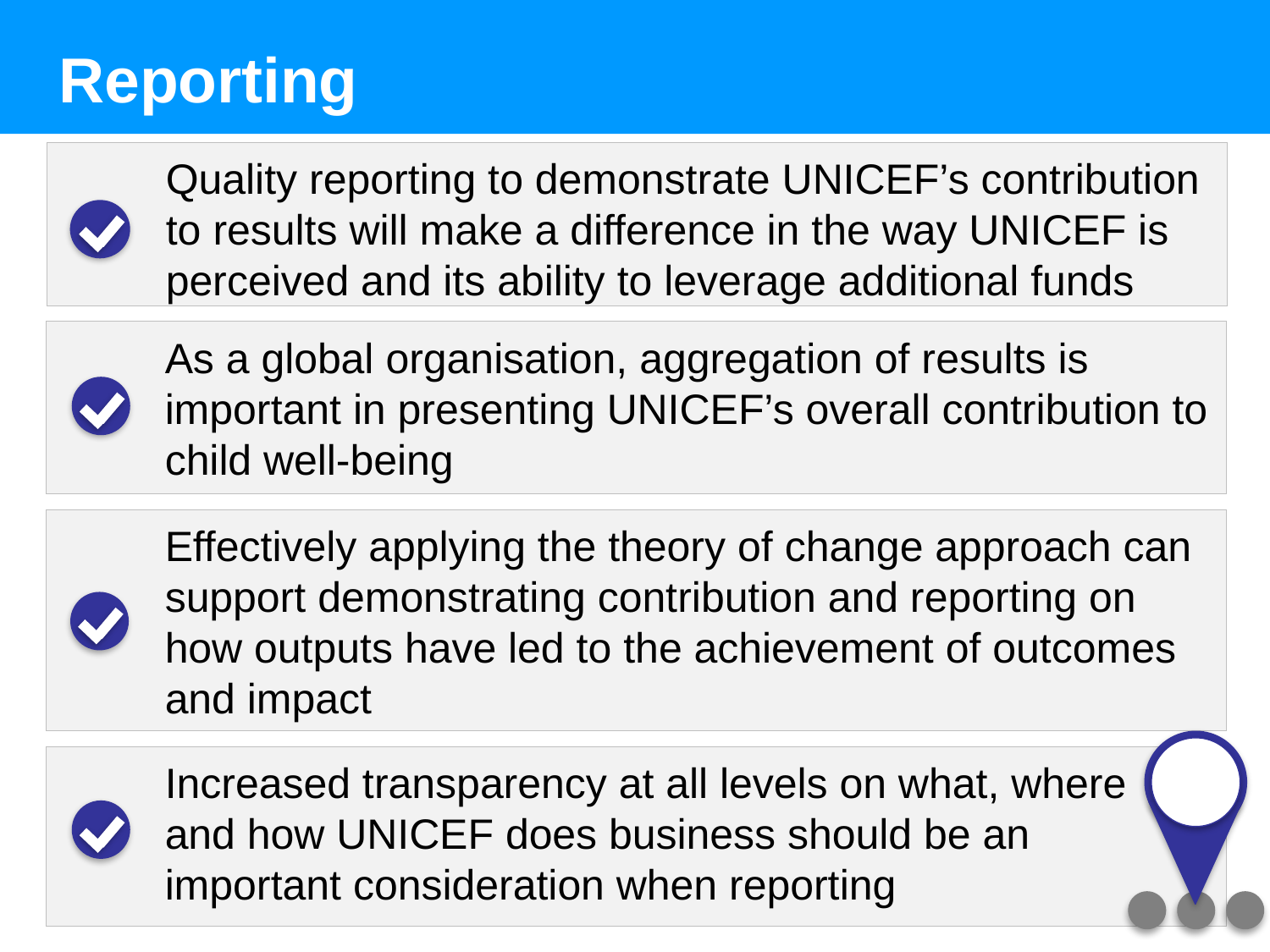

Reporting

Quality reporting to demonstrate UNICEF’s contribution to results will make a difference in the way UNICEF is perceived and its ability to leverage additional funds

As a global organisation, aggregation of results is important in presenting UNICEF’s overall contribution to child well-being

Effectively applying the theory of change approach can support demonstrating contribution and reporting on how outputs have led to the achievement of outcomes and impact

Increased transparency at all levels on what, where   and how UNICEF does business should be an important consideration when reporting